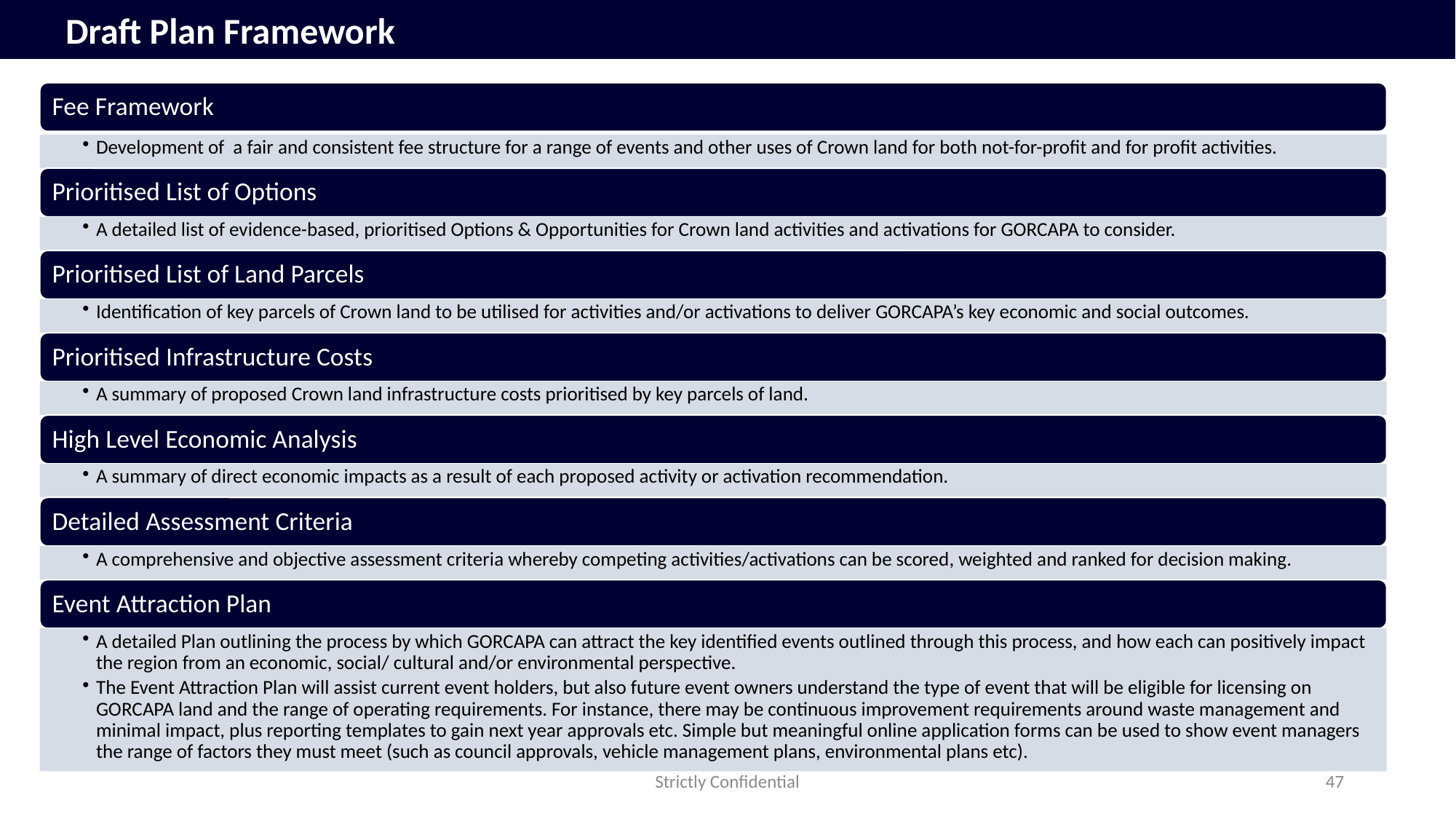

Draft Plan Framework
Fee Framework
Development of  a fair and consistent fee structure for a range of events and other uses of Crown land for both not-for-profit and for profit activities.
Prioritised List of Options
A detailed list of evidence-based, prioritised Options & Opportunities for Crown land activities and activations for GORCAPA to consider.
Prioritised List of Land Parcels
Identification of key parcels of Crown land to be utilised for activities and/or activations to deliver GORCAPA’s key economic and social outcomes.
Prioritised Infrastructure Costs
A summary of proposed Crown land infrastructure costs prioritised by key parcels of land.
High Level Economic Analysis
A summary of direct economic impacts as a result of each proposed activity or activation recommendation.
Detailed Assessment Criteria
A comprehensive and objective assessment criteria whereby competing activities/activations can be scored, weighted and ranked for decision making.
Event Attraction Plan
A detailed Plan outlining the process by which GORCAPA can attract the key identified events outlined through this process, and how each can positively impact the region from an economic, social/ cultural and/or environmental perspective.
The Event Attraction Plan will assist current event holders, but also future event owners understand the type of event that will be eligible for licensing on GORCAPA land and the range of operating requirements. For instance, there may be continuous improvement requirements around waste management and minimal impact, plus reporting templates to gain next year approvals etc. Simple but meaningful online application forms can be used to show event managers the range of factors they must meet (such as council approvals, vehicle management plans, environmental plans etc).
Strictly Confidential
47